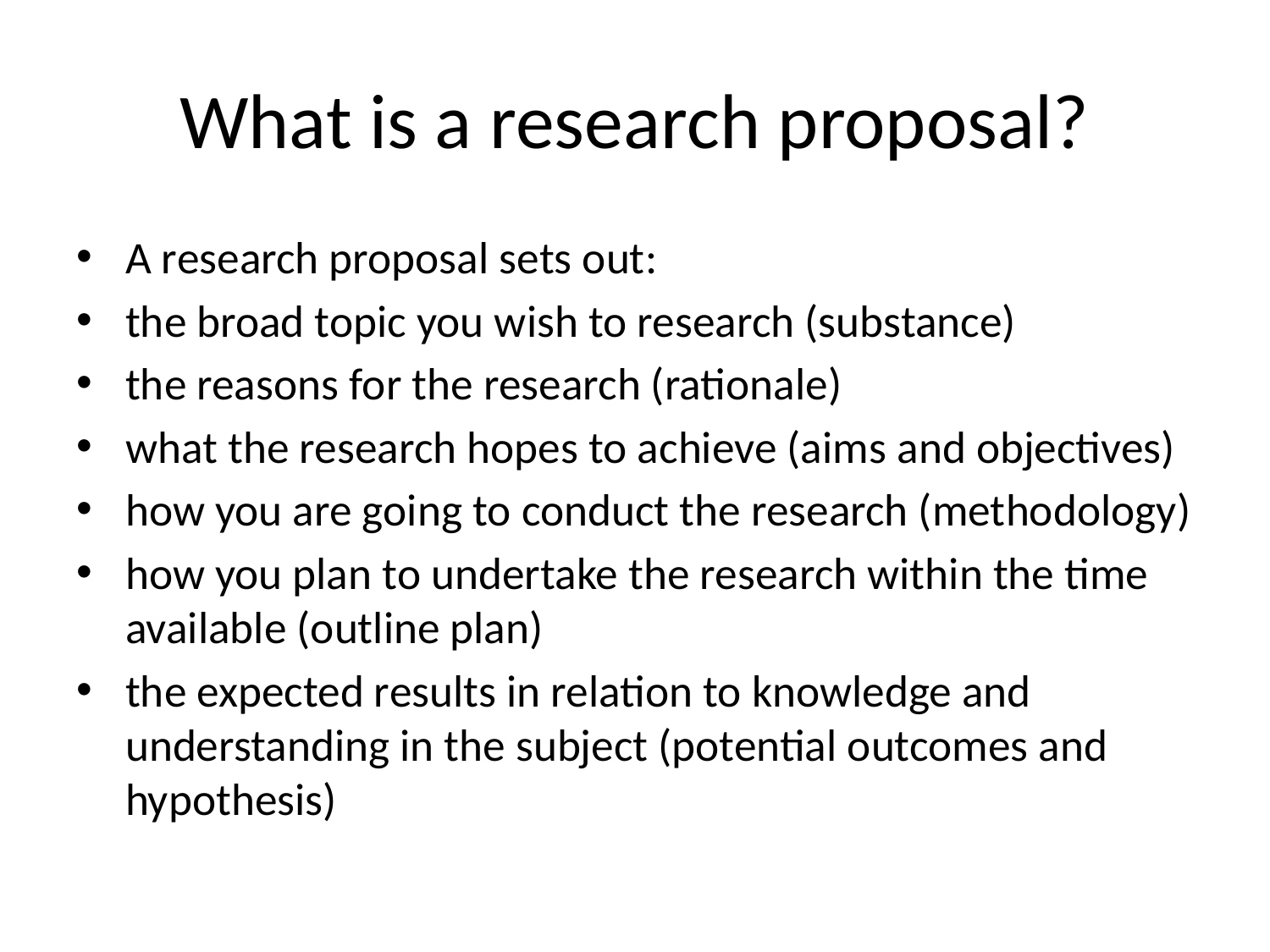

# What is a research proposal?
A research proposal sets out:
the broad topic you wish to research (substance)
the reasons for the research (rationale)
what the research hopes to achieve (aims and objectives)
how you are going to conduct the research (methodology)
how you plan to undertake the research within the time available (outline plan)
the expected results in relation to knowledge and understanding in the subject (potential outcomes and hypothesis)